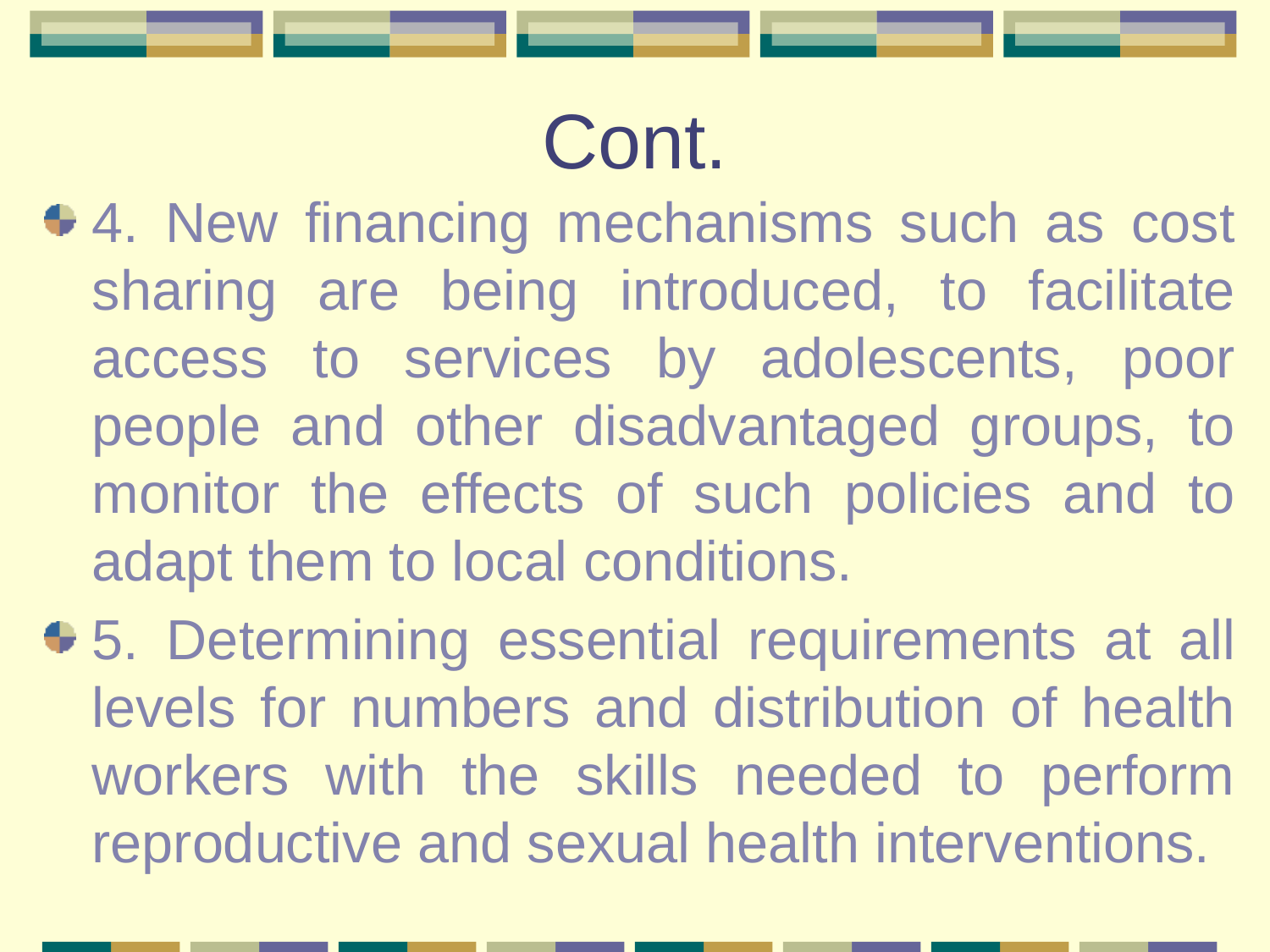

# Cont.
4. New financing mechanisms such as cost sharing are being introduced, to facilitate access to services by adolescents, poor people and other disadvantaged groups, to monitor the effects of such policies and to adapt them to local conditions.
5. Determining essential requirements at all levels for numbers and distribution of health workers with the skills needed to perform reproductive and sexual health interventions.